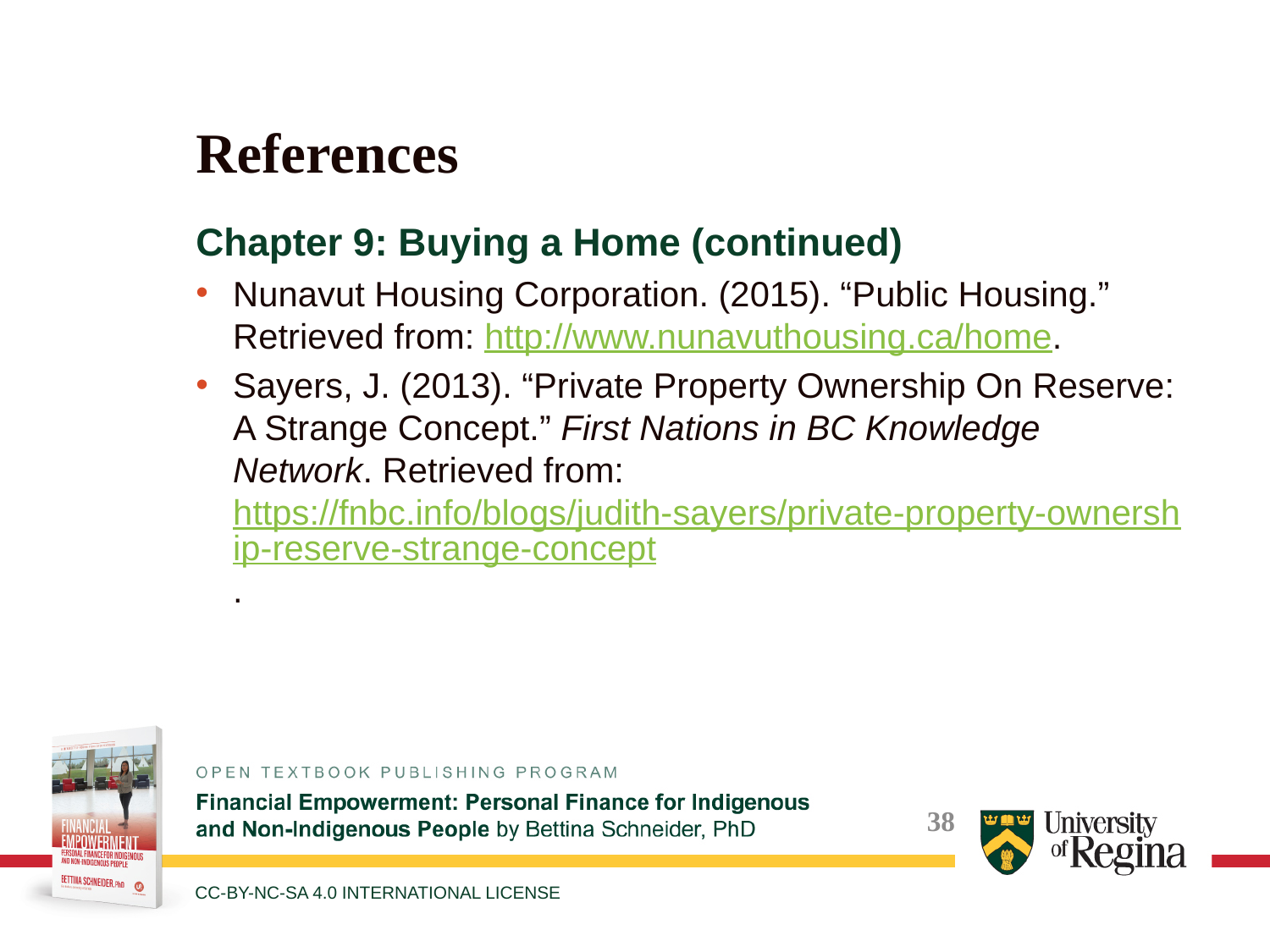

# References
Chapter 9: Buying a Home (continued)
Nunavut Housing Corporation. (2015). “Public Housing.” Retrieved from: http://www.nunavuthousing.ca/home.
Sayers, J. (2013). “Private Property Ownership On Reserve: A Strange Concept.” First Nations in BC Knowledge Network. Retrieved from: https://fnbc.info/blogs/judith-sayers/private-property-ownership-reserve-strange-concept.

38
CC-BY-NC-SA 4.0 INTERNATIONAL LICENSE